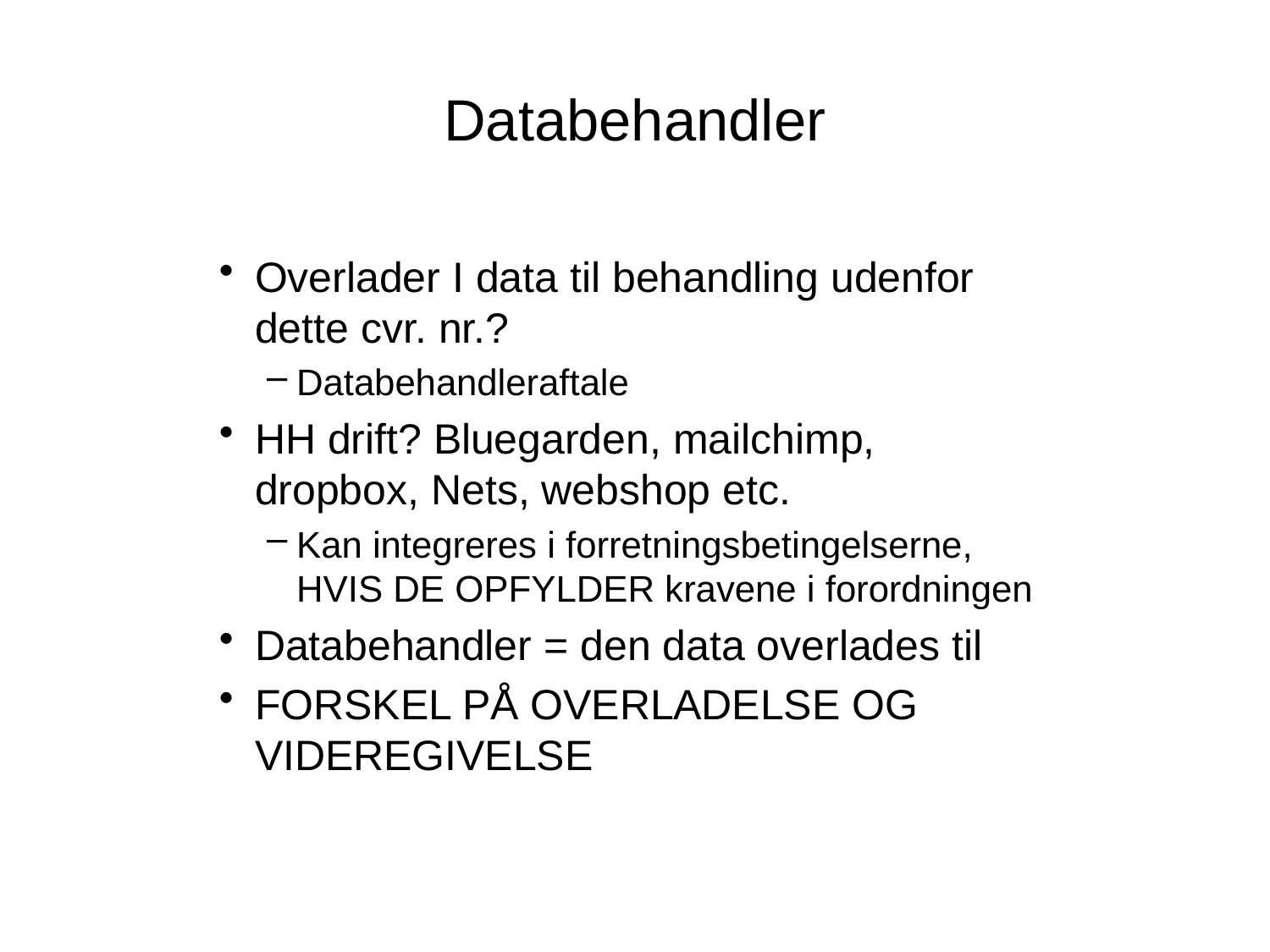

# Databehandler
Overlader I data til behandling udenfor dette cvr. nr.?
Databehandleraftale
HH drift? Bluegarden, mailchimp, dropbox, Nets, webshop etc.
Kan integreres i forretningsbetingelserne, HVIS DE OPFYLDER kravene i forordningen
Databehandler = den data overlades til
FORSKEL PÅ OVERLADELSE OG VIDEREGIVELSE